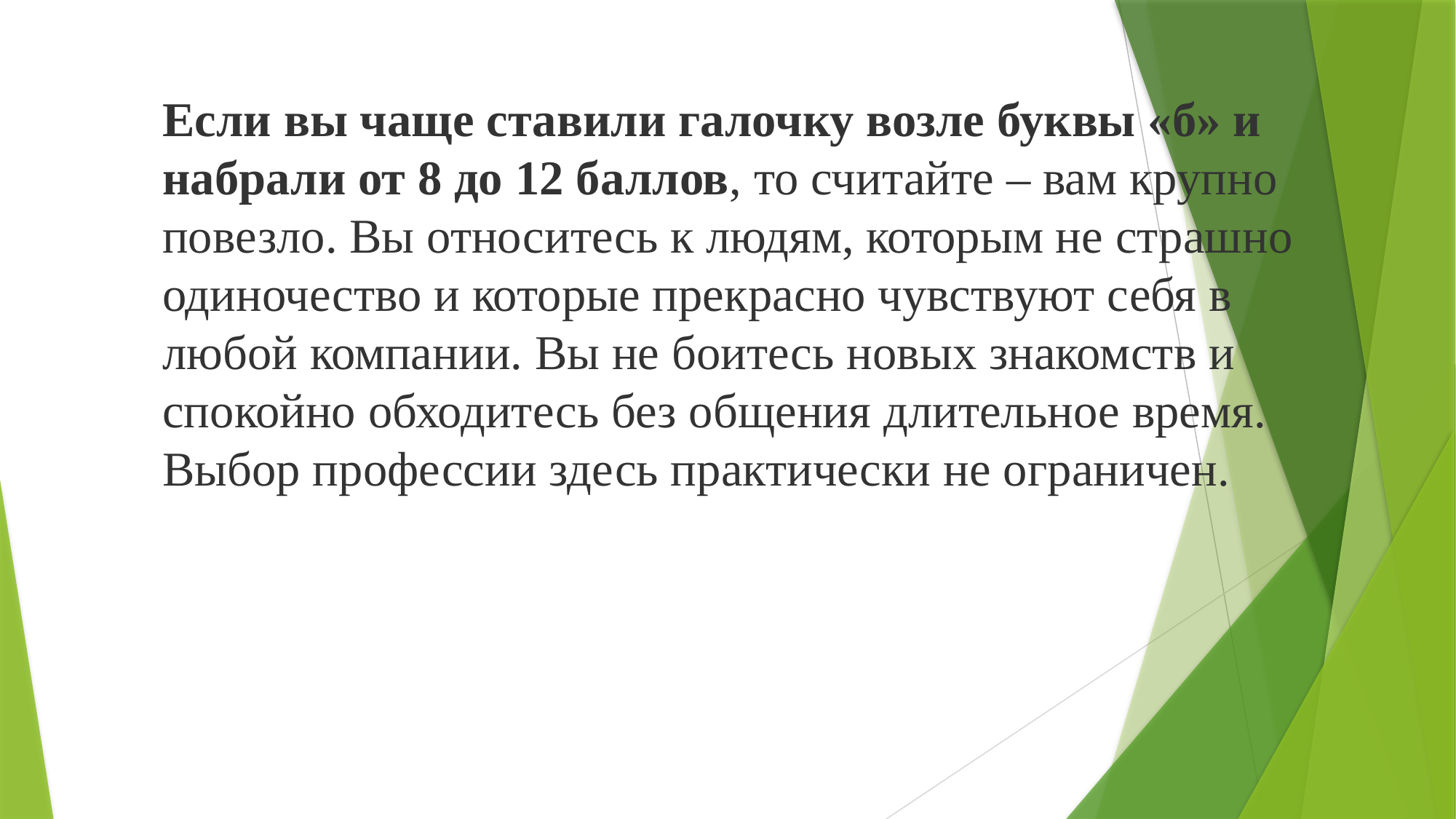

Если вы чаще ставили галочку возле буквы «б» и набрали от 8 до 12 баллов, то считайте – вам крупно повезло. Вы относитесь к людям, которым не страшно одиночество и которые прекрасно чувствуют себя в любой компании. Вы не боитесь новых знакомств и спокойно обходитесь без общения длительное время. Выбор профессии здесь практически не ограничен.